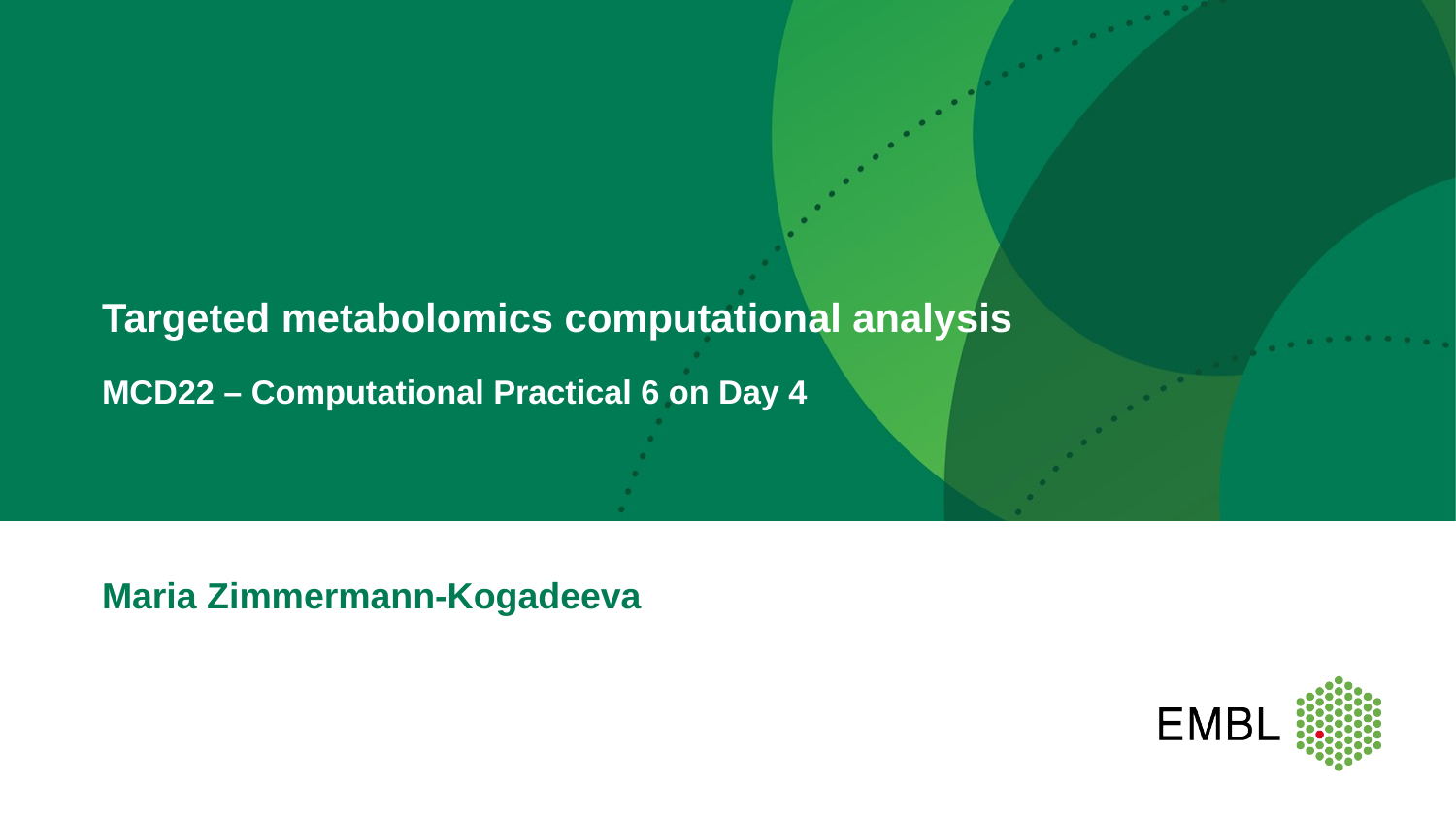

# Targeted metabolomics computational analysis
MCD22 – Computational Practical 6 on Day 4
Maria Zimmermann-Kogadeeva